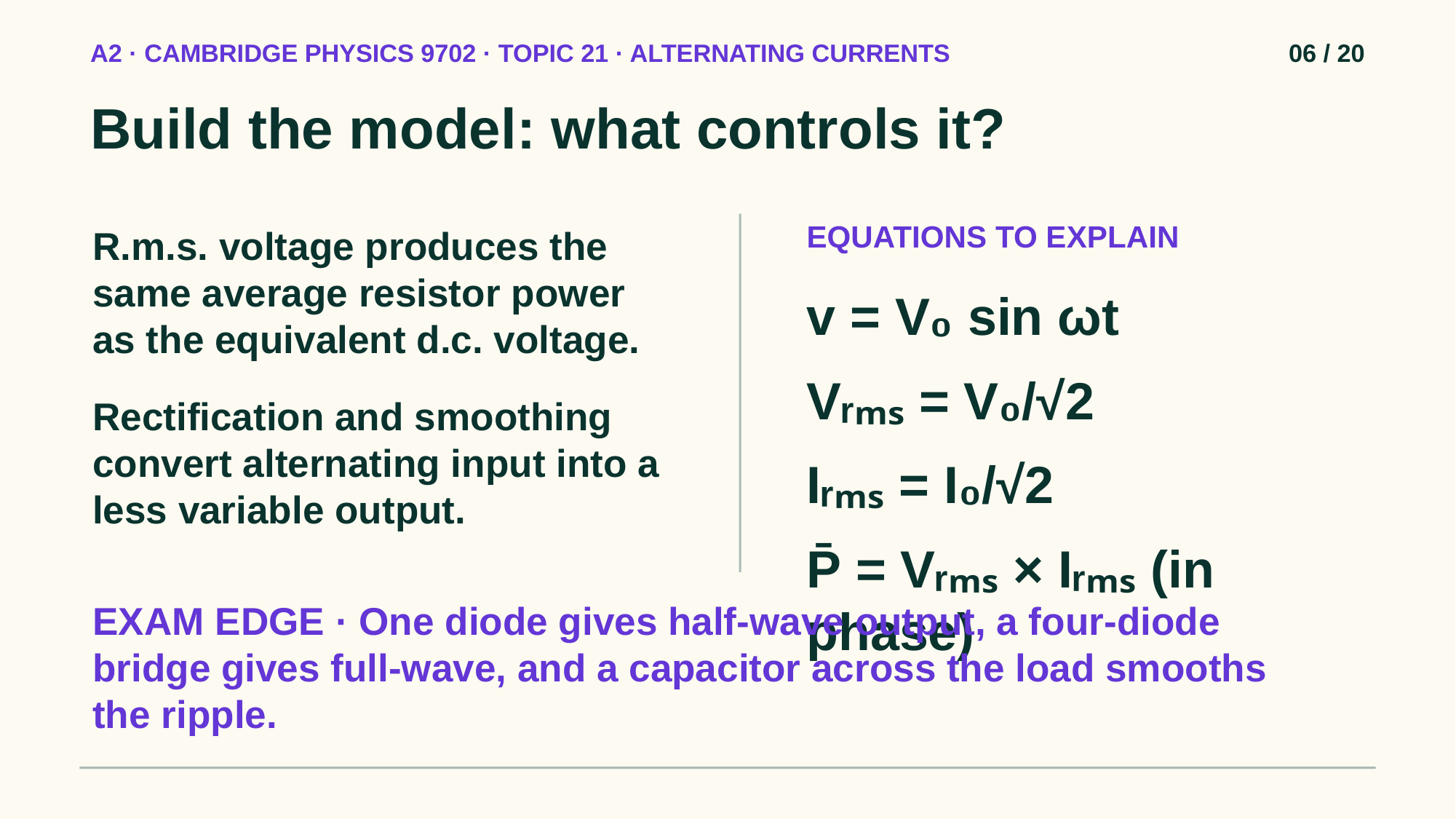

A2 · CAMBRIDGE PHYSICS 9702 · TOPIC 21 · ALTERNATING CURRENTS
06 / 20
Build the model: what controls it?
EQUATIONS TO EXPLAIN

R.m.s. voltage produces the same average resistor power as the equivalent d.c. voltage.
v = V₀ sin ωt
Vᵣₘₛ = V₀/√2
Rectification and smoothing convert alternating input into a less variable output.
Iᵣₘₛ = I₀/√2
P̄ = Vᵣₘₛ × Iᵣₘₛ (in phase)
EXAM EDGE · One diode gives half-wave output, a four-diode bridge gives full-wave, and a capacitor across the load smooths the ripple.